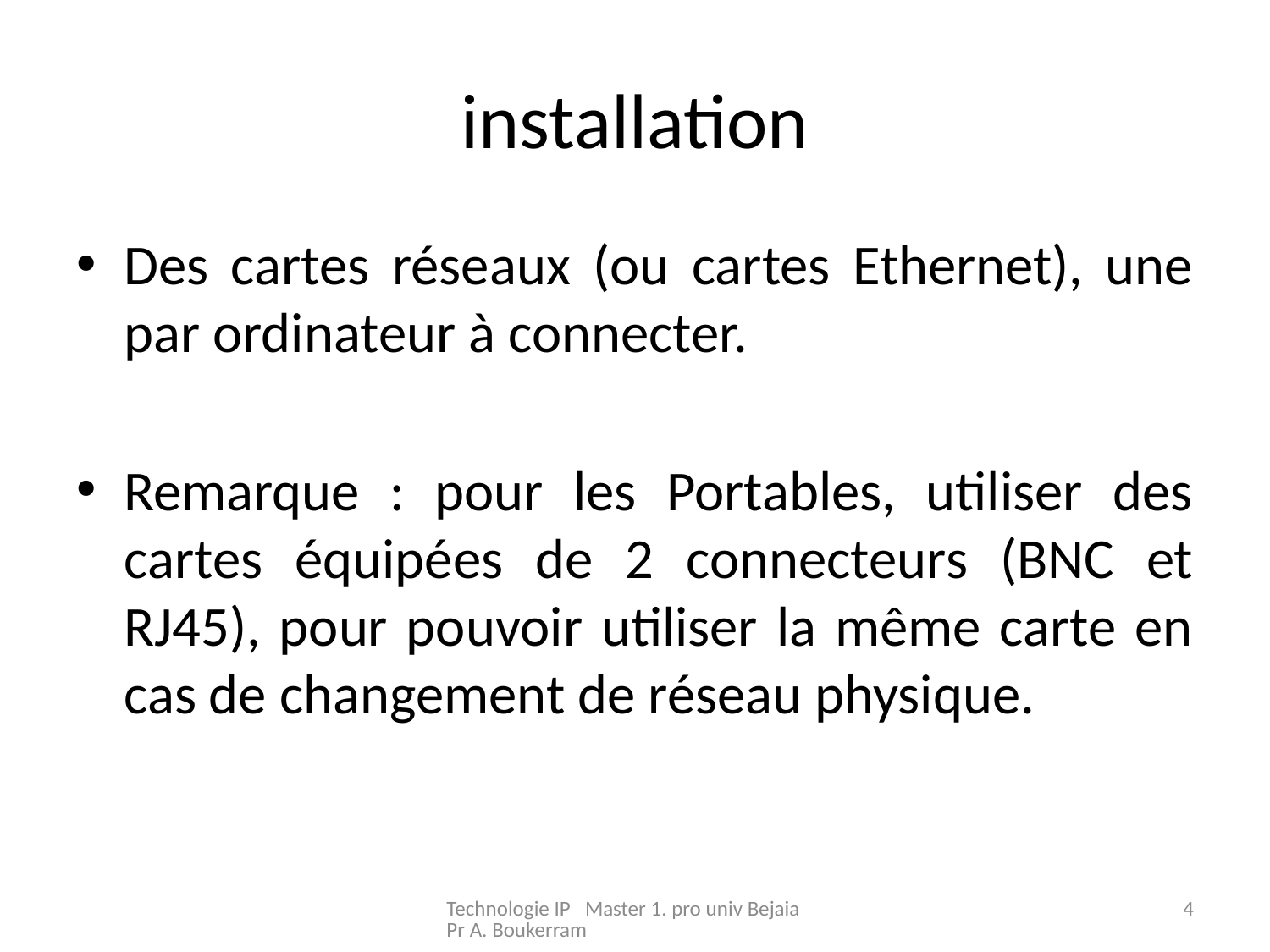

# installation
Des cartes réseaux (ou cartes Ethernet), une par ordinateur à connecter.

Remarque : pour les Portables, utiliser des cartes équipées de 2 connecteurs (BNC et RJ45), pour pouvoir utiliser la même carte en cas de changement de réseau physique.
Technologie IP   Master 1. pro univ Bejaia   Pr A. Boukerram
4